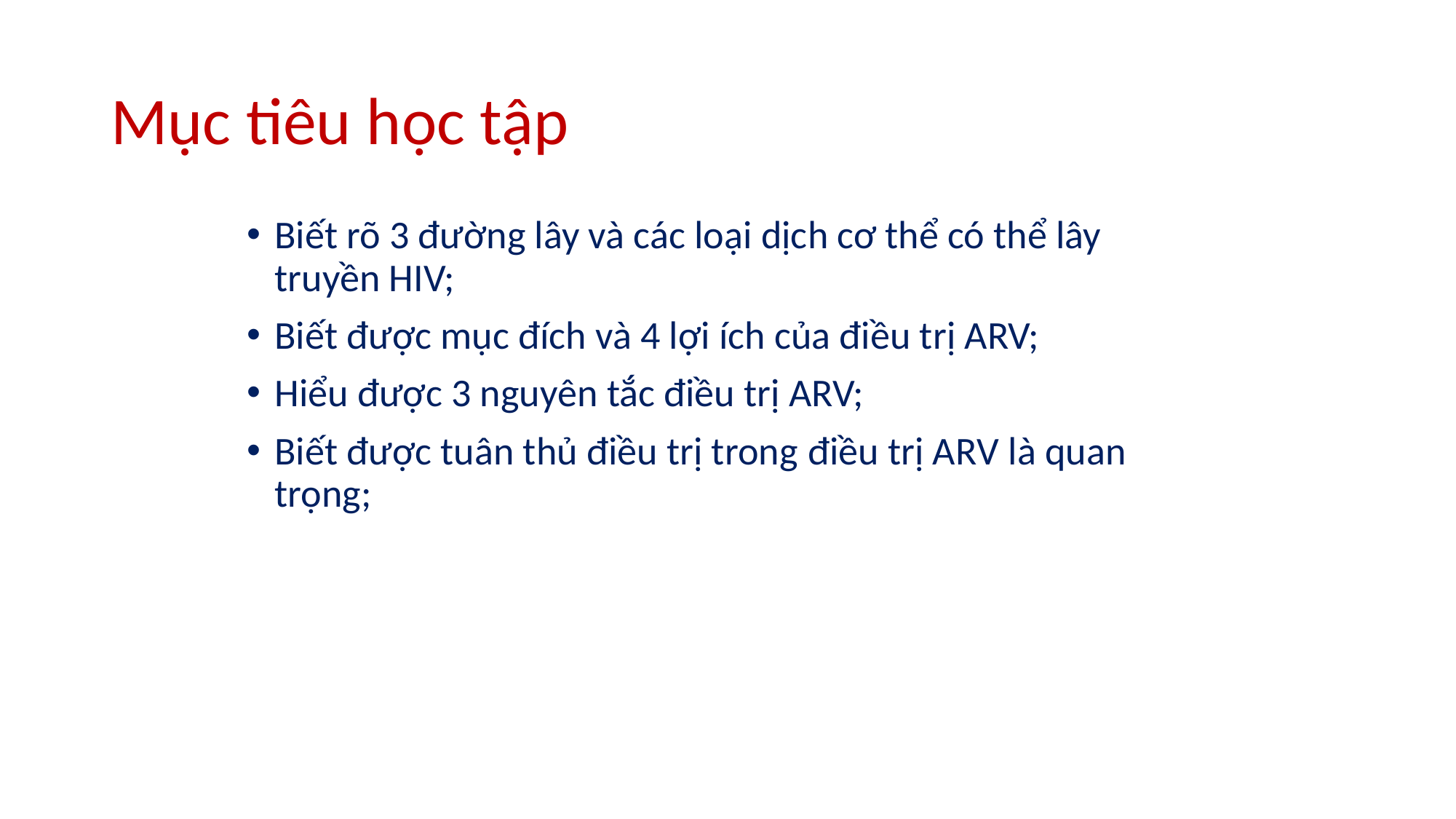

# Mục tiêu học tập
Biết rõ 3 đường lây và các loại dịch cơ thể có thể lây truyền HIV;
Biết được mục đích và 4 lợi ích của điều trị ARV;
Hiểu được 3 nguyên tắc điều trị ARV;
Biết được tuân thủ điều trị trong điều trị ARV là quan trọng;